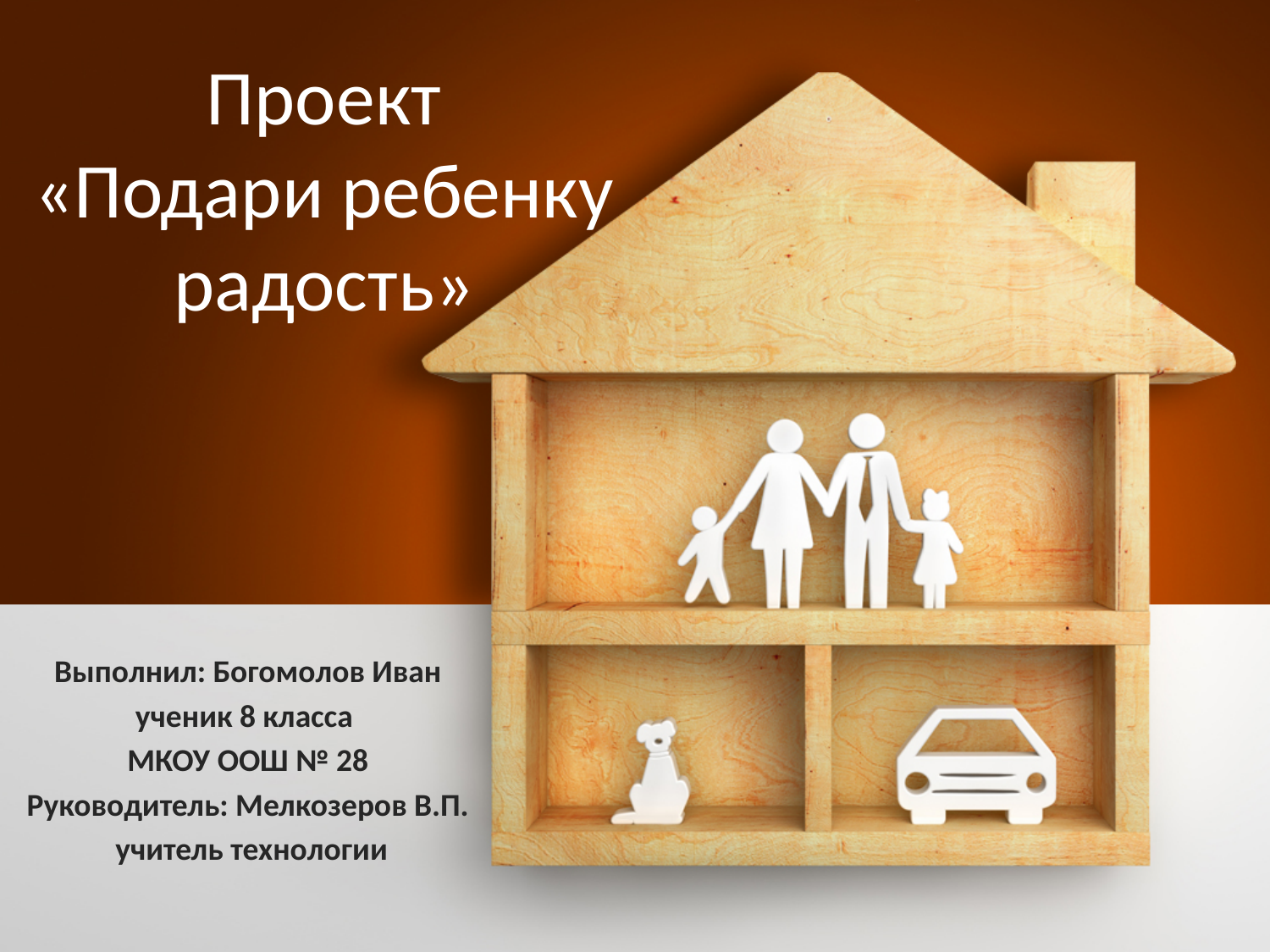

# Проект «Подари ребенку радость»
Выполнил: Богомолов Иван
ученик 8 класса
МКОУ ООШ № 28
Руководитель: Мелкозеров В.П.
 учитель технологии